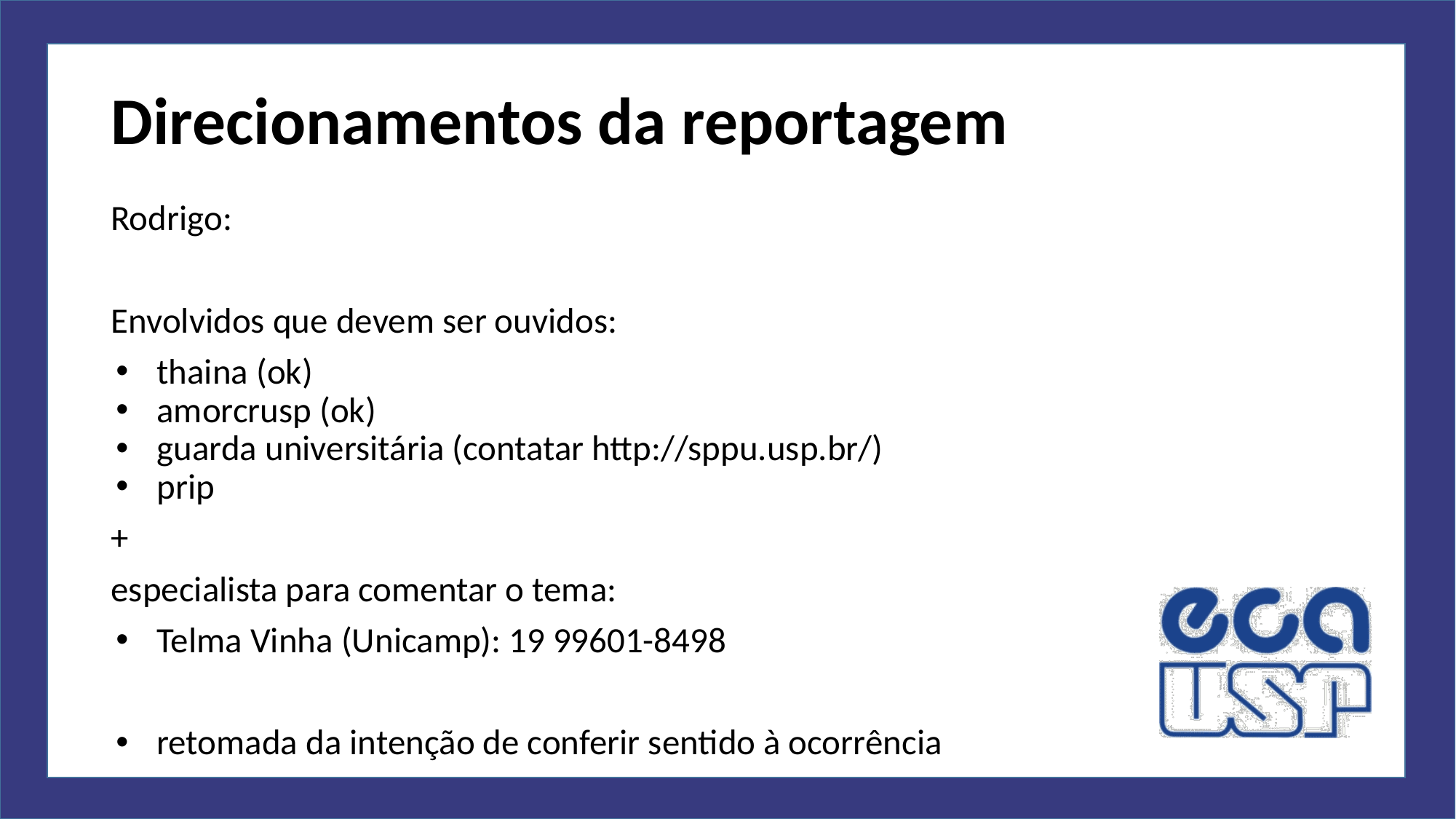

# Direcionamentos da reportagem
Rodrigo:

Envolvidos que devem ser ouvidos:
thaina (ok)
amorcrusp (ok)
guarda universitária (contatar http://sppu.usp.br/)
prip
+
especialista para comentar o tema:
Telma Vinha (Unicamp): 19 99601-8498

retomada da intenção de conferir sentido à ocorrência